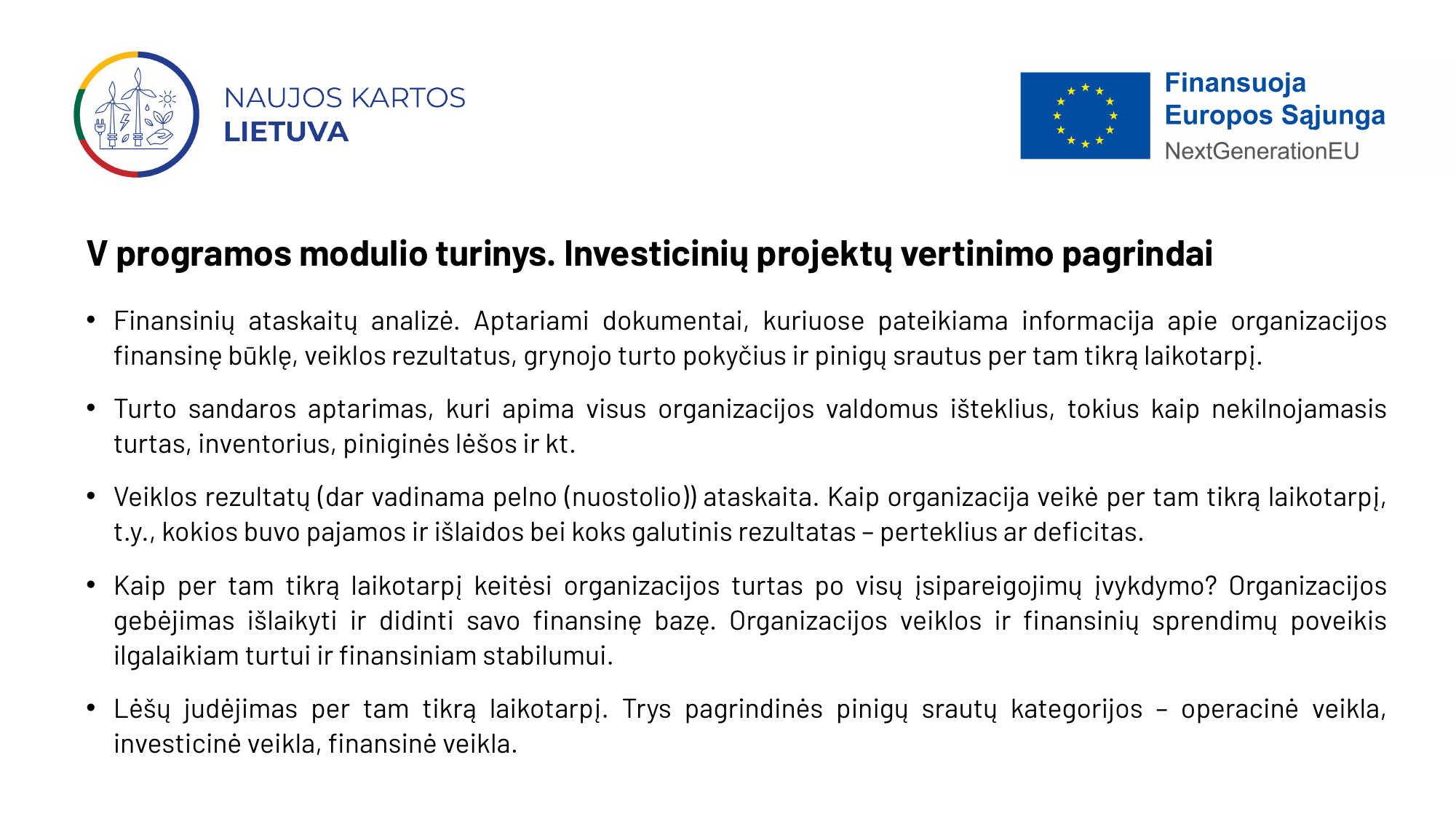

# V programos modulio turinys. Investicinių projektų vertinimo pagrindai
Finansinių ataskaitų analizė. Aptariami dokumentai, kuriuose pateikiama informacija apie organizacijos finansinę būklę, veiklos rezultatus, grynojo turto pokyčius ir pinigų srautus per tam tikrą laikotarpį.
Turto sandaros aptarimas, kuri apima visus organizacijos valdomus išteklius, tokius kaip nekilnojamasis turtas, inventorius, piniginės lėšos ir kt.
Veiklos rezultatų (dar vadinama pelno (nuostolio)) ataskaita. Kaip organizacija veikė per tam tikrą laikotarpį, t.y., kokios buvo pajamos ir išlaidos bei koks galutinis rezultatas – perteklius ar deficitas.
Kaip per tam tikrą laikotarpį keitėsi organizacijos turtas po visų įsipareigojimų įvykdymo? Organizacijos gebėjimas išlaikyti ir didinti savo finansinę bazę. Organizacijos veiklos ir finansinių sprendimų poveikis ilgalaikiam turtui ir finansiniam stabilumui.
Lėšų judėjimas per tam tikrą laikotarpį. Trys pagrindinės pinigų srautų kategorijos – operacinė veikla, investicinė veikla, finansinė veikla.